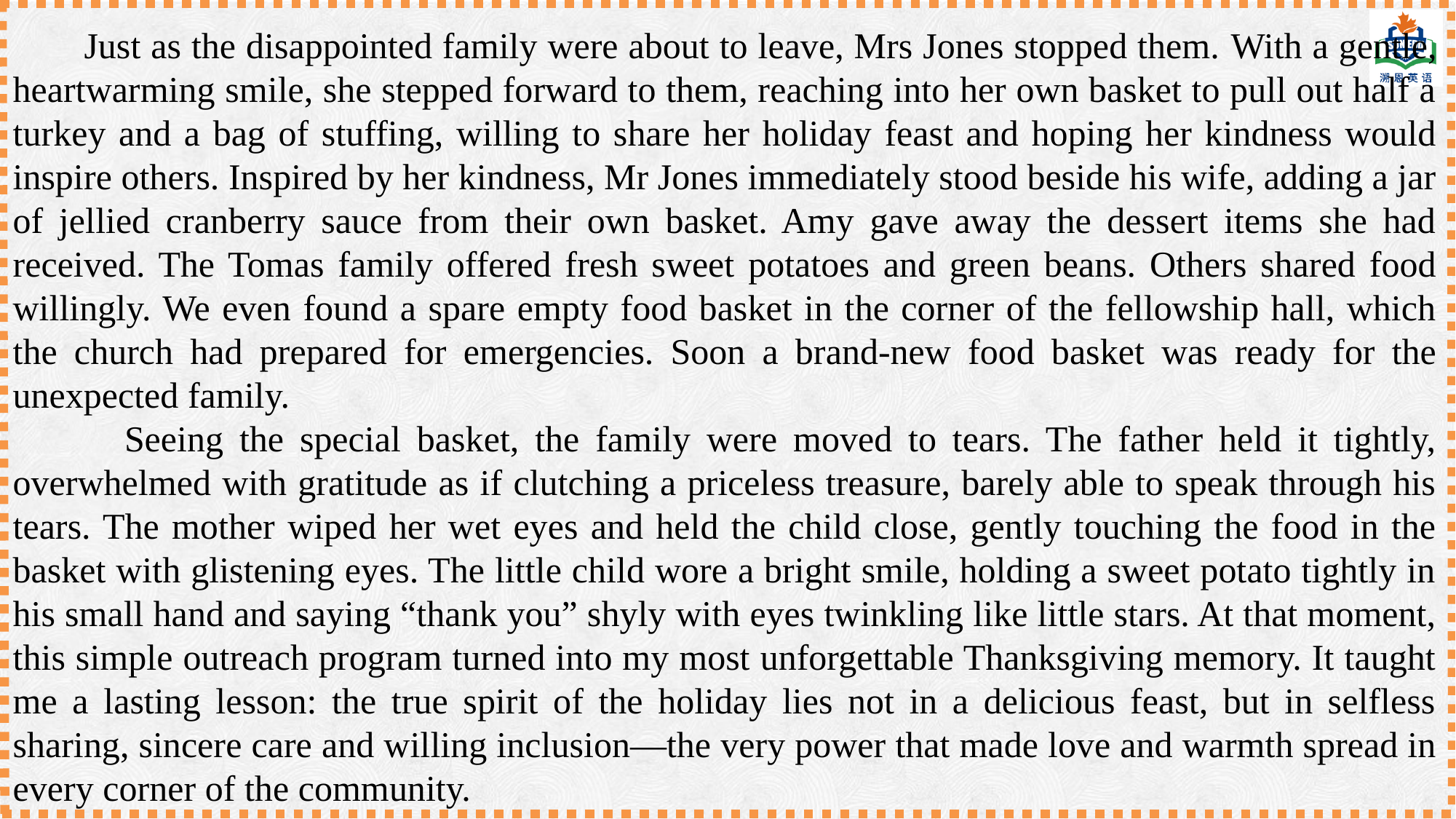

Just as the disappointed family were about to leave, Mrs Jones stopped them. With a gentle, heartwarming smile, she stepped forward to them, reaching into her own basket to pull out half a turkey and a bag of stuffing, willing to share her holiday feast and hoping her kindness would inspire others. Inspired by her kindness, Mr Jones immediately stood beside his wife, adding a jar of jellied cranberry sauce from their own basket. Amy gave away the dessert items she had received. The Tomas family offered fresh sweet potatoes and green beans. Others shared food willingly. We even found a spare empty food basket in the corner of the fellowship hall, which the church had prepared for emergencies. Soon a brand-new food basket was ready for the unexpected family.
       Seeing the special basket, the family were moved to tears. The father held it tightly, overwhelmed with gratitude as if clutching a priceless treasure, barely able to speak through his tears. The mother wiped her wet eyes and held the child close, gently touching the food in the basket with glistening eyes. The little child wore a bright smile, holding a sweet potato tightly in his small hand and saying “thank you” shyly with eyes twinkling like little stars. At that moment, this simple outreach program turned into my most unforgettable Thanksgiving memory. It taught me a lasting lesson: the true spirit of the holiday lies not in a delicious feast, but in selfless sharing, sincere care and willing inclusion—the very power that made love and warmth spread in every corner of the community.